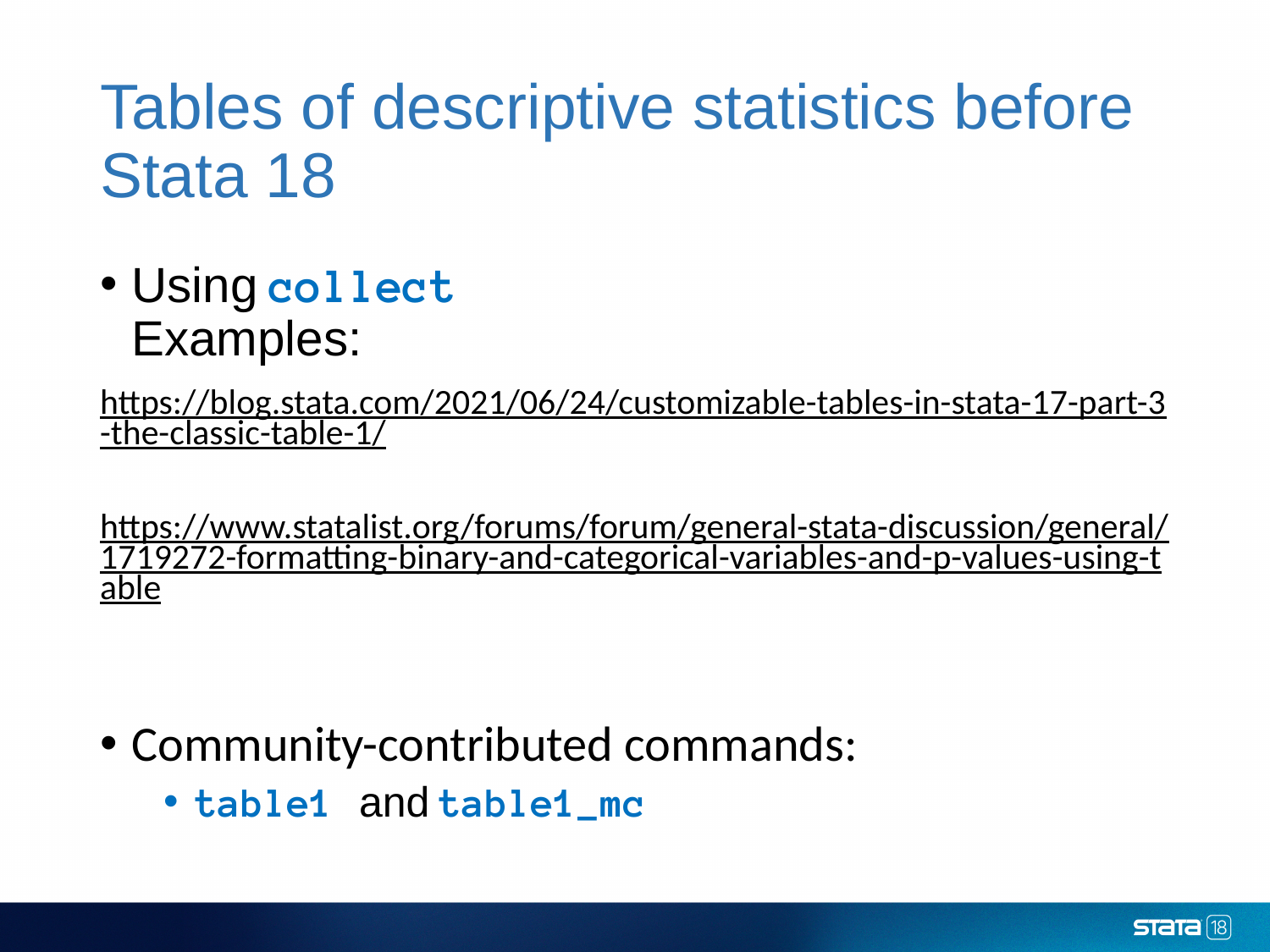

# Tables of descriptive statistics before Stata 18
Using collect
Examples:
https://blog.stata.com/2021/06/24/customizable-tables-in-stata-17-part-3-the-classic-table-1/
https://www.statalist.org/forums/forum/general-stata-discussion/general/1719272-formatting-binary-and-categorical-variables-and-p-values-using-table

Community-contributed commands:
table1 and table1_mc